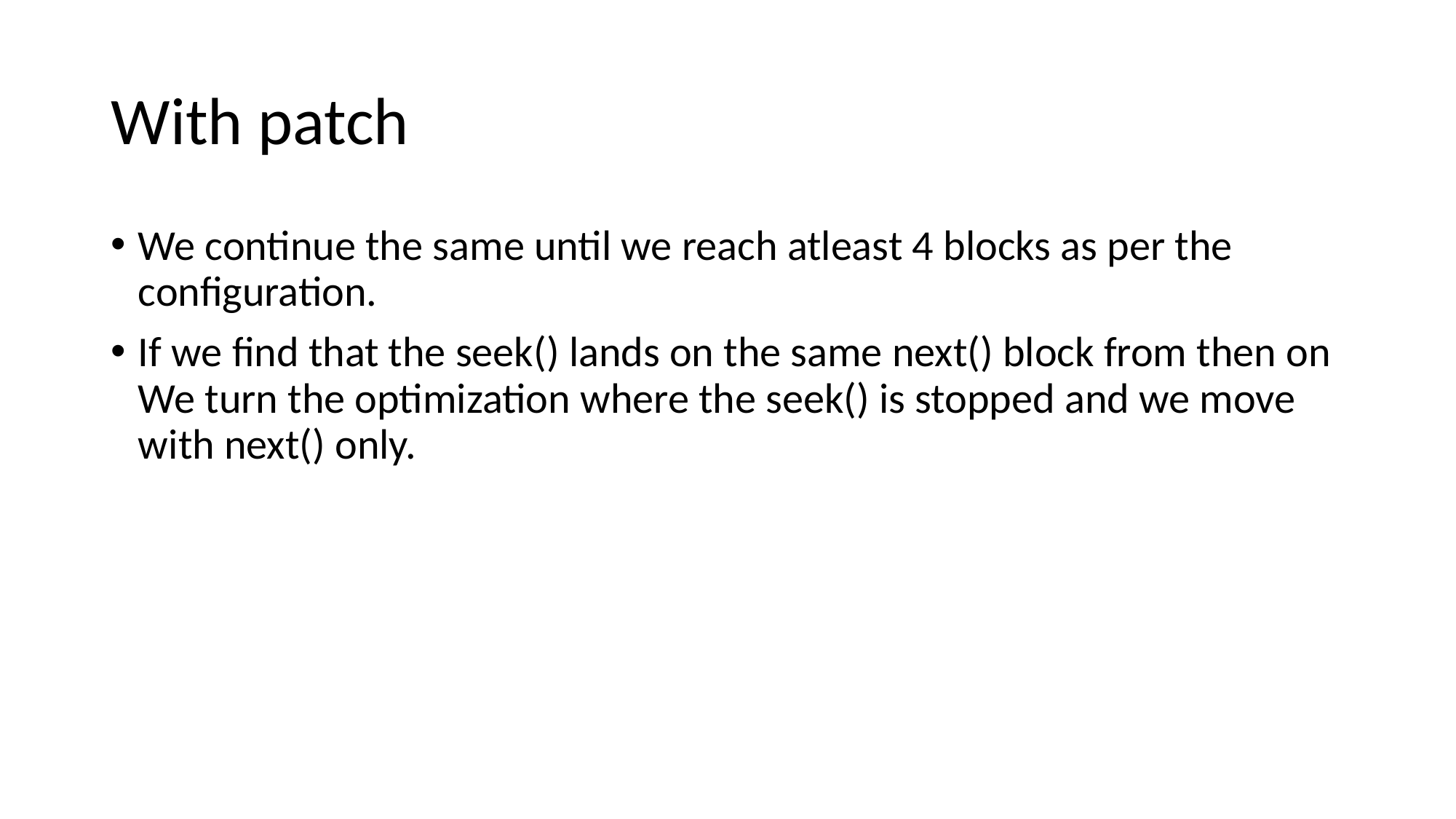

# With patch
We continue the same until we reach atleast 4 blocks as per the configuration.
If we find that the seek() lands on the same next() block from then on We turn the optimization where the seek() is stopped and we move with next() only.